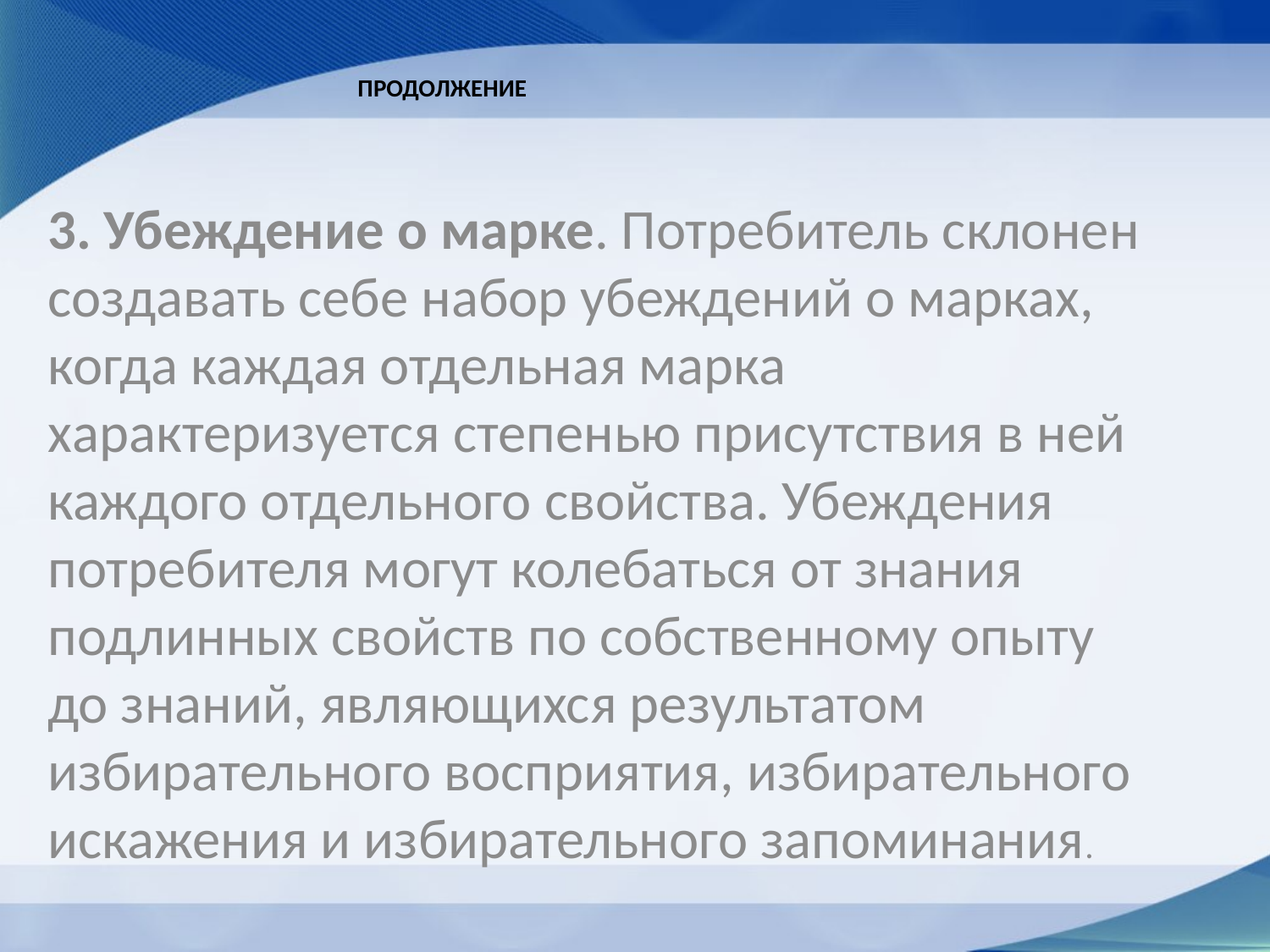

# продолжение
3. Убеждение о марке. Потребитель склонен создавать себе набор убеждений о марках, когда каждая отдельная марка характеризуется степенью присутствия в ней каждого отдельного свойства. Убеждения потребителя могут колебаться от знания подлинных свойств по собственному опыту до знаний, являющихся результатом избирательного восприятия, избирательного искажения и избирательного запоминания.